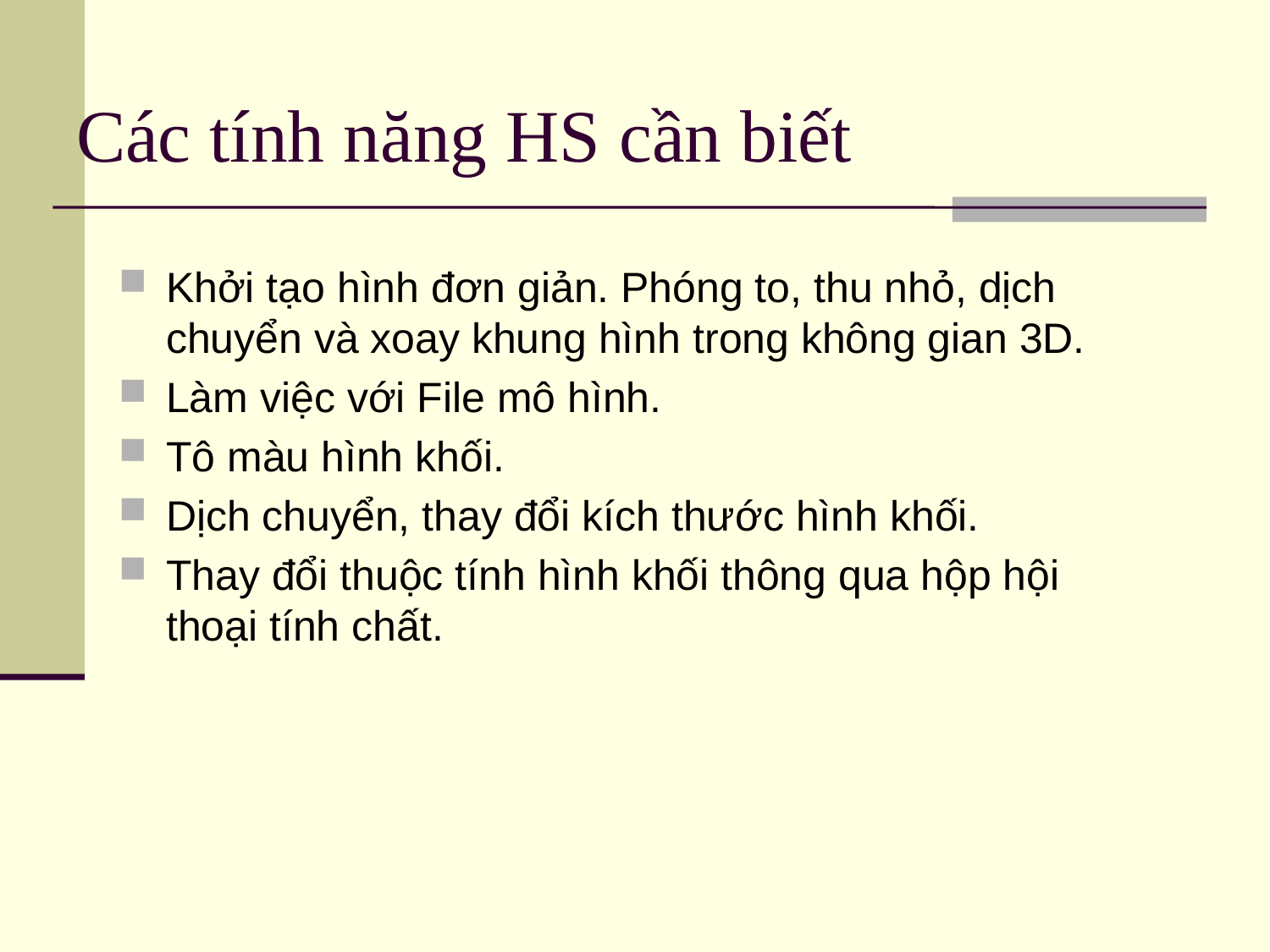

# Các tính năng HS cần biết
Khởi tạo hình đơn giản. Phóng to, thu nhỏ, dịch chuyển và xoay khung hình trong không gian 3D.
Làm việc với File mô hình.
Tô màu hình khối.
Dịch chuyển, thay đổi kích thước hình khối.
Thay đổi thuộc tính hình khối thông qua hộp hội thoại tính chất.